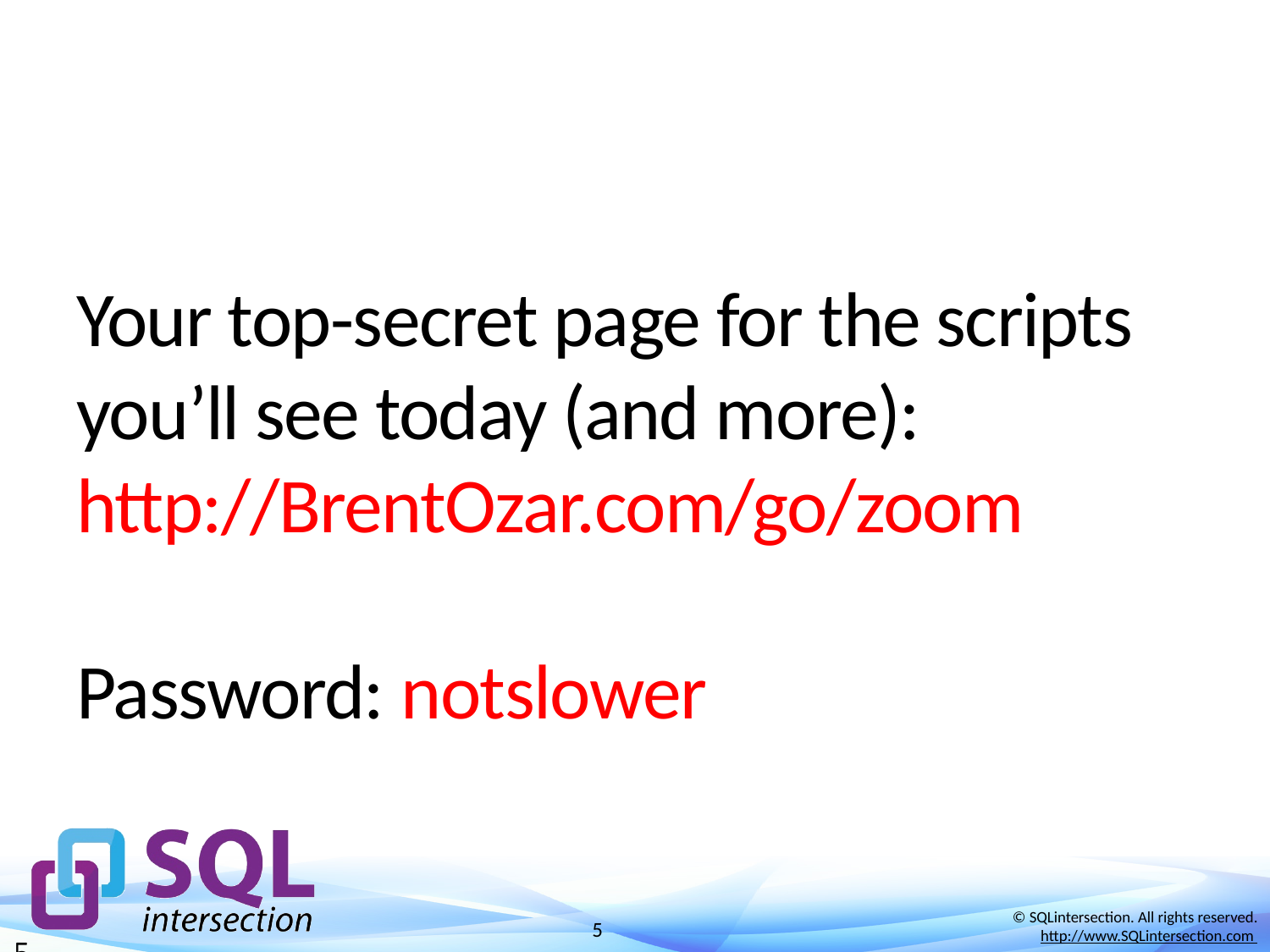

# Your top-secret page for the scripts you’ll see today (and more): http://BrentOzar.com/go/zoom Password: notslower
5